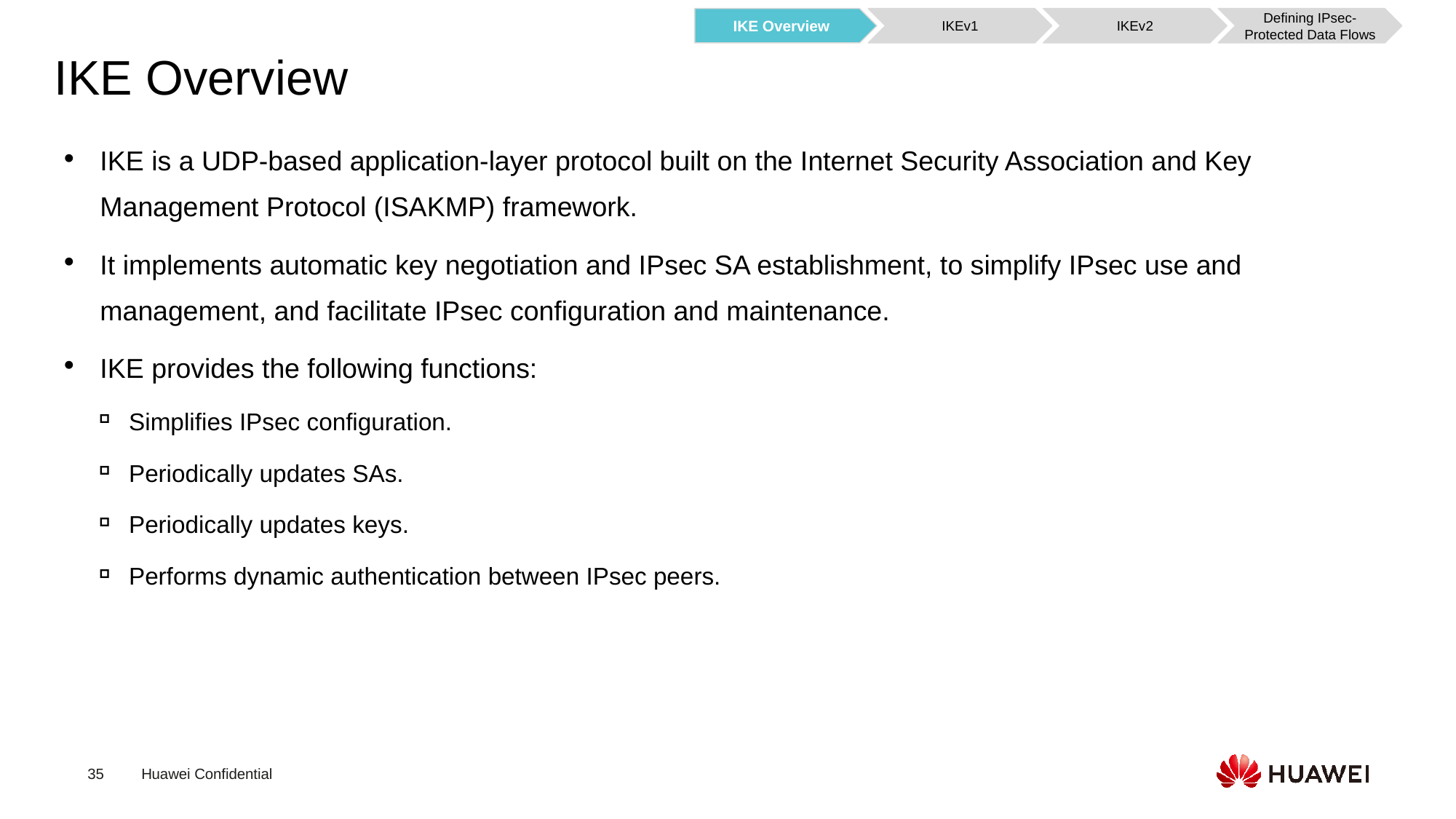

IKE Overview
IKEv1
IKEv2
Defining IPsec-Protected Data Flows
# IKE Overview
IKE is a UDP-based application-layer protocol built on the Internet Security Association and Key Management Protocol (ISAKMP) framework.
It implements automatic key negotiation and IPsec SA establishment, to simplify IPsec use and management, and facilitate IPsec configuration and maintenance.
IKE provides the following functions:
Simplifies IPsec configuration.
Periodically updates SAs.
Periodically updates keys.
Performs dynamic authentication between IPsec peers.